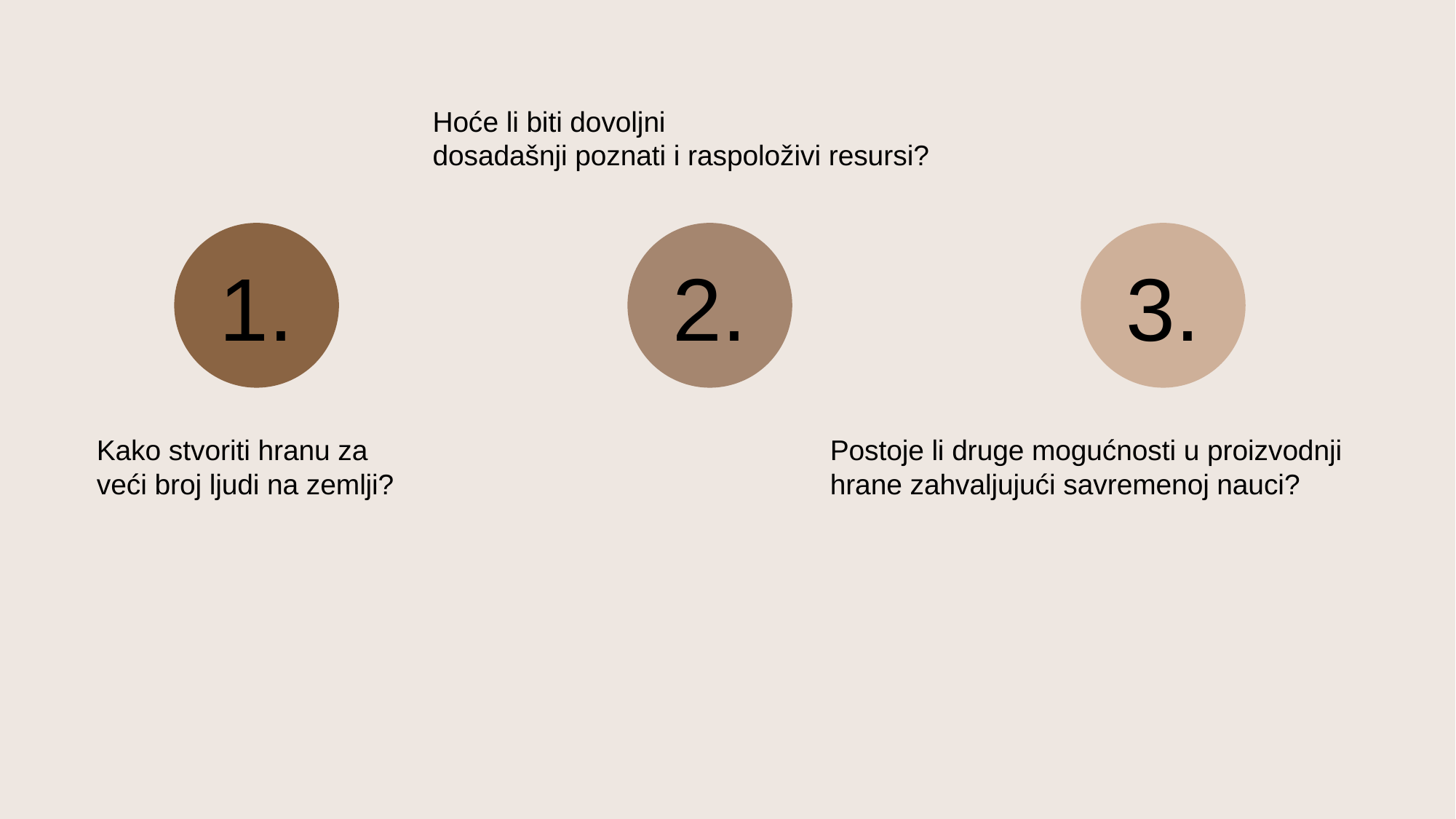

Hoće li biti dovoljni
dosadašnji poznati i raspoloživi resursi?
1.
2.
3.
Kako stvoriti hranu za
veći broj ljudi na zemlji?
Postoje li druge mogućnosti u proizvodnji hrane zahvaljujući savremenoj nauci?